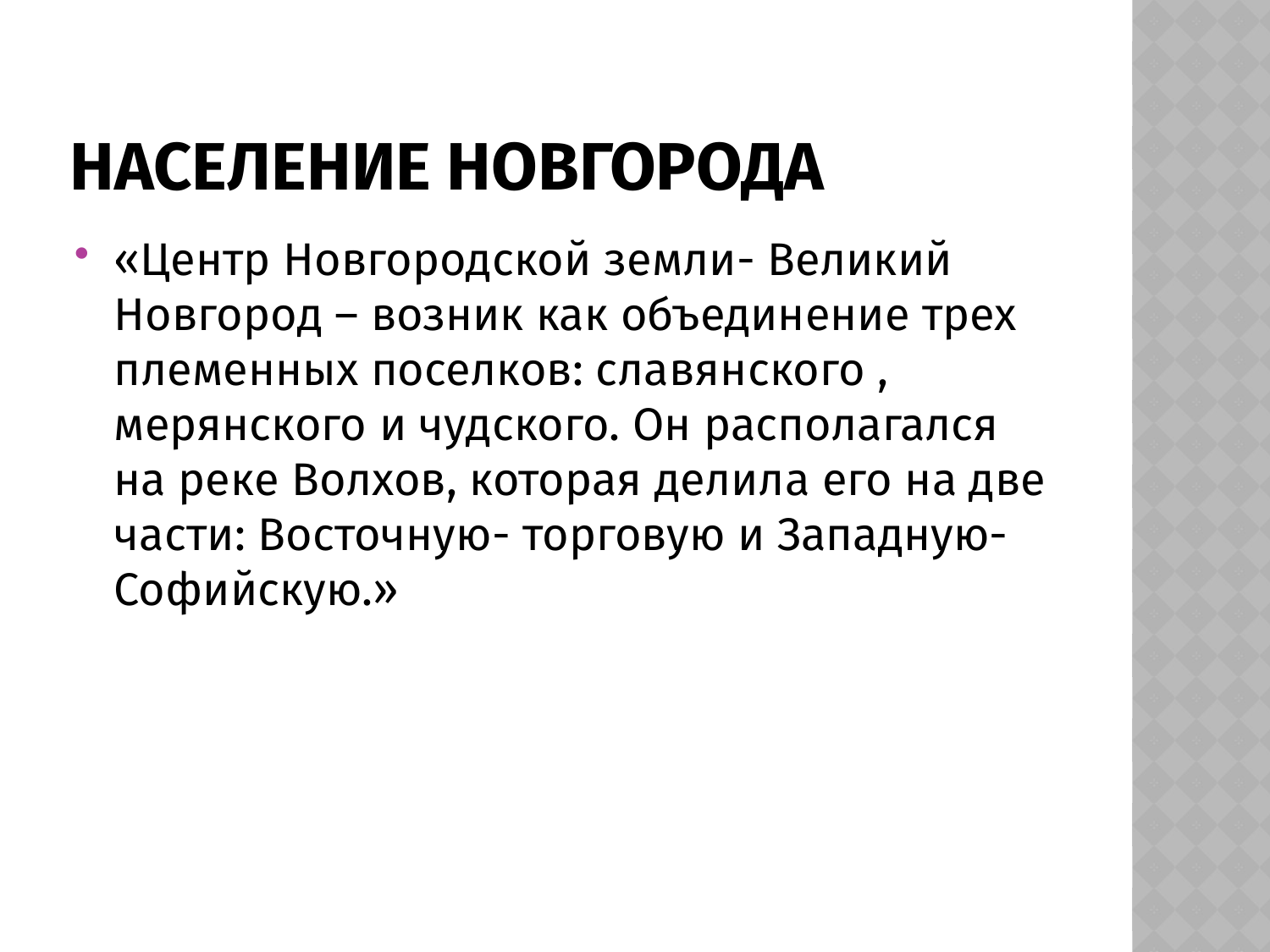

# Население Новгорода
«Центр Новгородской земли- Великий Новгород – возник как объединение трех племенных поселков: славянского , мерянского и чудского. Он располагался на реке Волхов, которая делила его на две части: Восточную- торговую и Западную- Софийскую.»